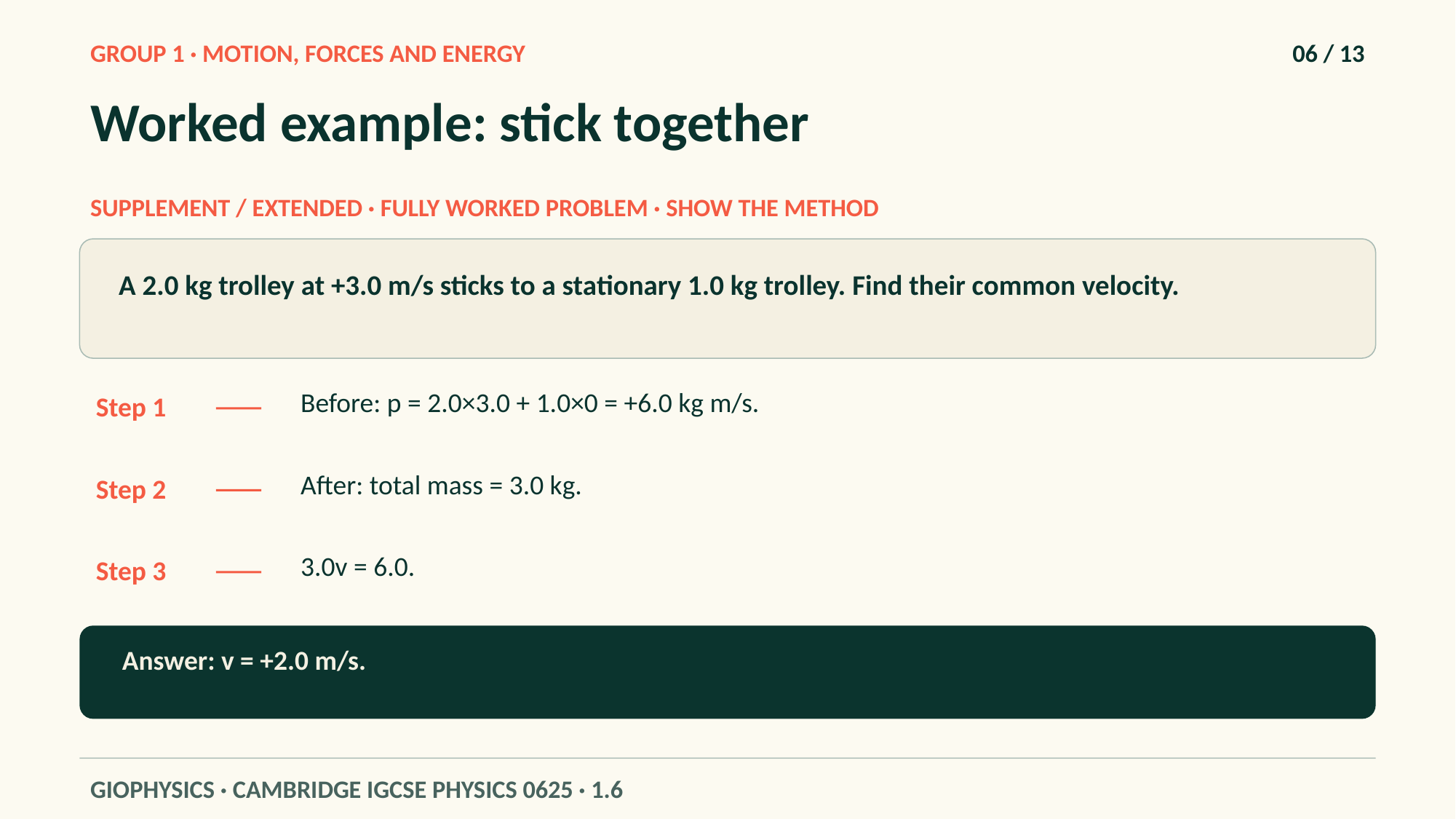

GROUP 1 · MOTION, FORCES AND ENERGY
06 / 13
Worked example: stick together
SUPPLEMENT / EXTENDED · FULLY WORKED PROBLEM · SHOW THE METHOD

A 2.0 kg trolley at +3.0 m/s sticks to a stationary 1.0 kg trolley. Find their common velocity.
Before: p = 2.0×3.0 + 1.0×0 = +6.0 kg m/s.
Step 1

After: total mass = 3.0 kg.
Step 2

3.0v = 6.0.
Step 3

Answer: v = +2.0 m/s.

GIOPHYSICS · CAMBRIDGE IGCSE PHYSICS 0625 · 1.6